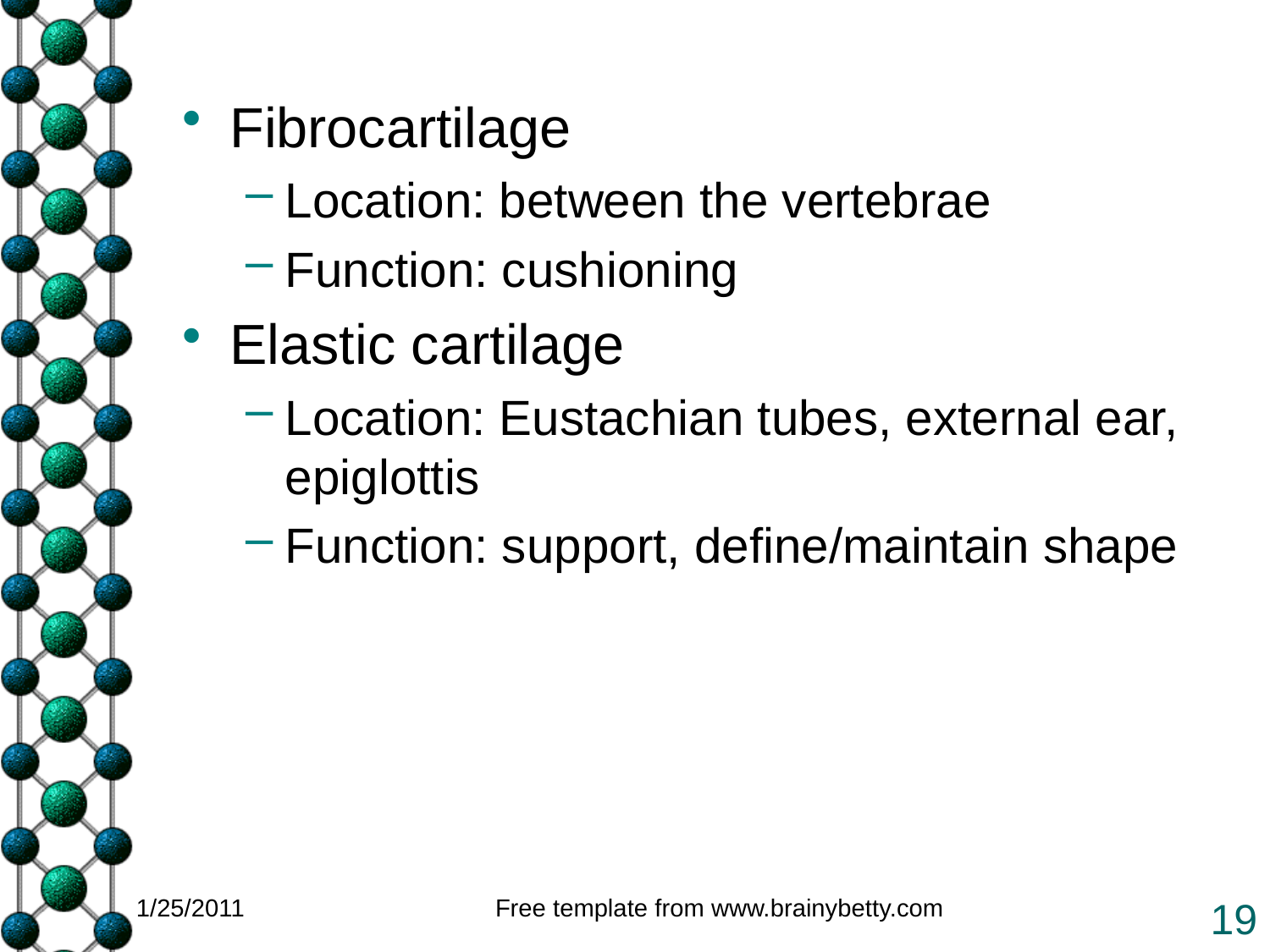

Fibrocartilage
Location: between the vertebrae
Function: cushioning
Elastic cartilage
Location: Eustachian tubes, external ear, epiglottis
Function: support, define/maintain shape
1/25/2011
Free template from www.brainybetty.com
19